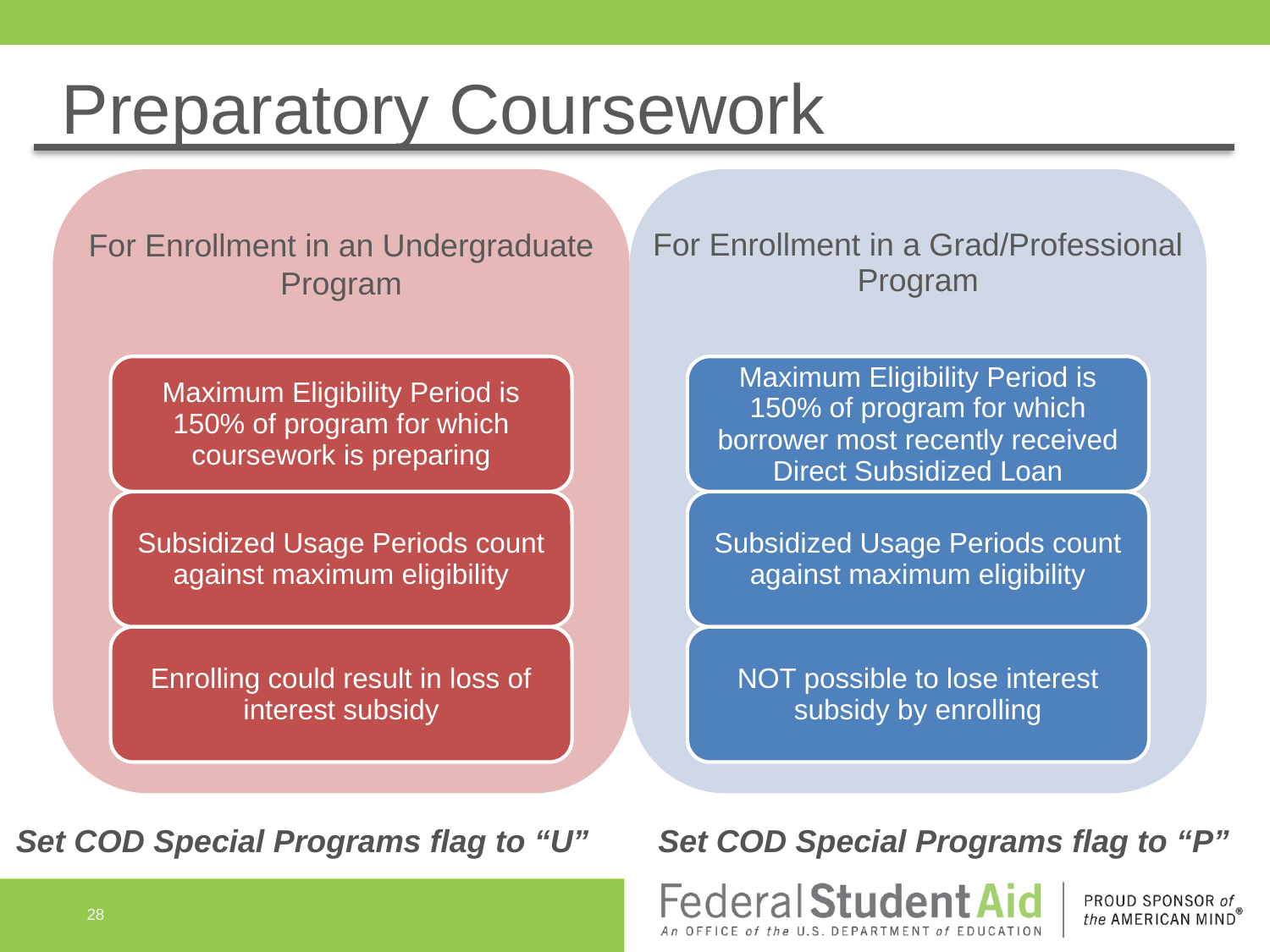

# Preparatory Coursework
For Enrollment in an Undergraduate Program
Maximum Eligibility Period is 150% of program for which coursework is preparing
Subsidized Usage Periods count against maximum eligibility
For Enrollment in a Grad/Professional Program
Maximum Eligibility Period is 150% of program for which borrower most recently received Direct Subsidized Loan
Subsidized Usage Periods count against maximum eligibility
Enrolling could result in loss of interest subsidy
NOT possible to lose interest subsidy by enrolling
Set COD Special Programs flag to “U”
Set COD Special Programs flag to “P”
28